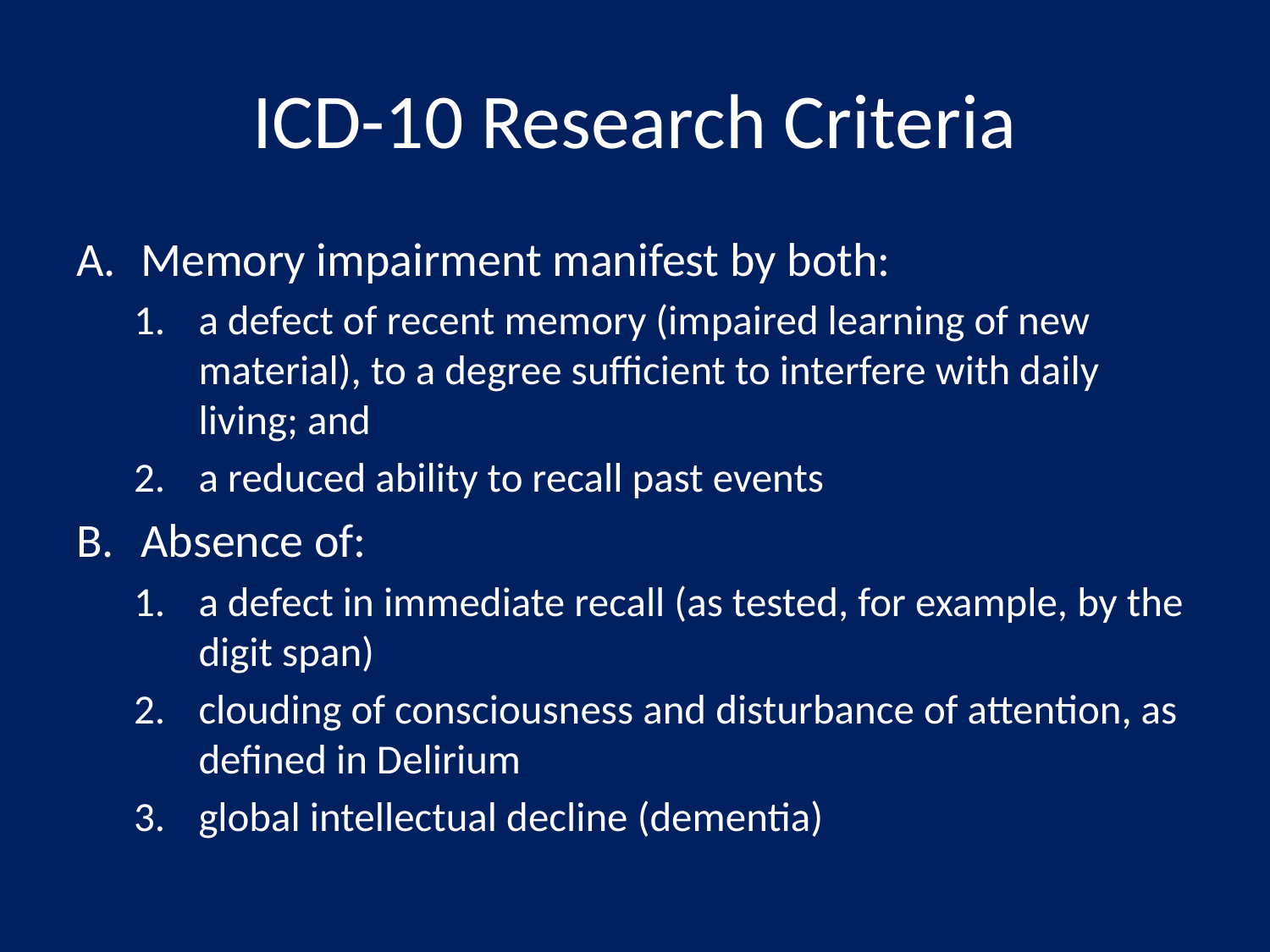

# ICD-10 Research Criteria
Memory impairment manifest by both:
a defect of recent memory (impaired learning of new material), to a degree sufficient to interfere with daily living; and
a reduced ability to recall past events
Absence of:
a defect in immediate recall (as tested, for example, by the digit span)
clouding of consciousness and disturbance of attention, as defined in Delirium
global intellectual decline (dementia)